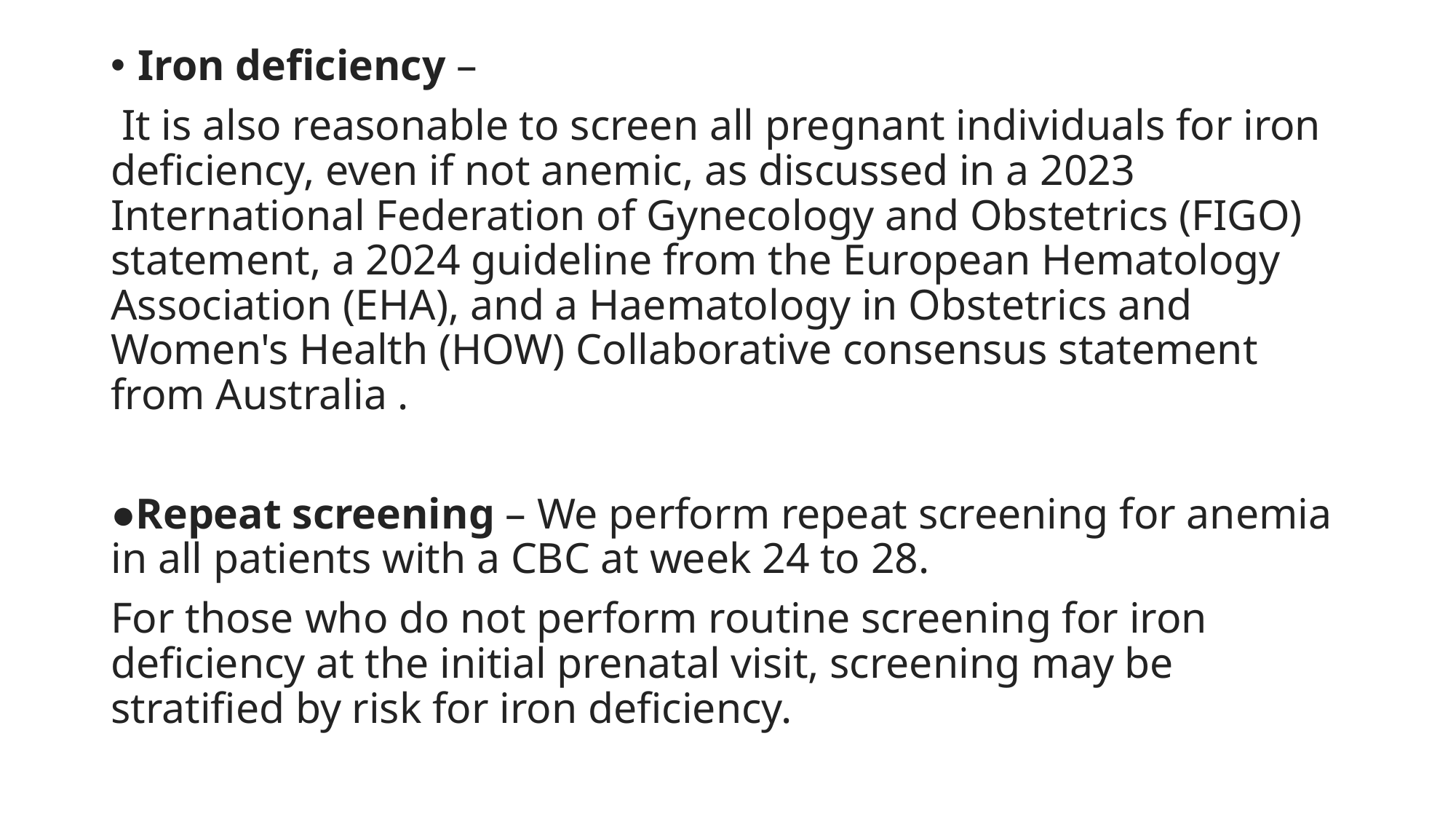

Iron deficiency –
 It is also reasonable to screen all pregnant individuals for iron deficiency, even if not anemic, as discussed in a 2023 International Federation of Gynecology and Obstetrics (FIGO) statement, a 2024 guideline from the European Hematology Association (EHA), and a Haematology in Obstetrics and Women's Health (HOW) Collaborative consensus statement from Australia .

●Repeat screening – We perform repeat screening for anemia in all patients with a CBC at week 24 to 28.
For those who do not perform routine screening for iron deficiency at the initial prenatal visit, screening may be stratified by risk for iron deficiency.